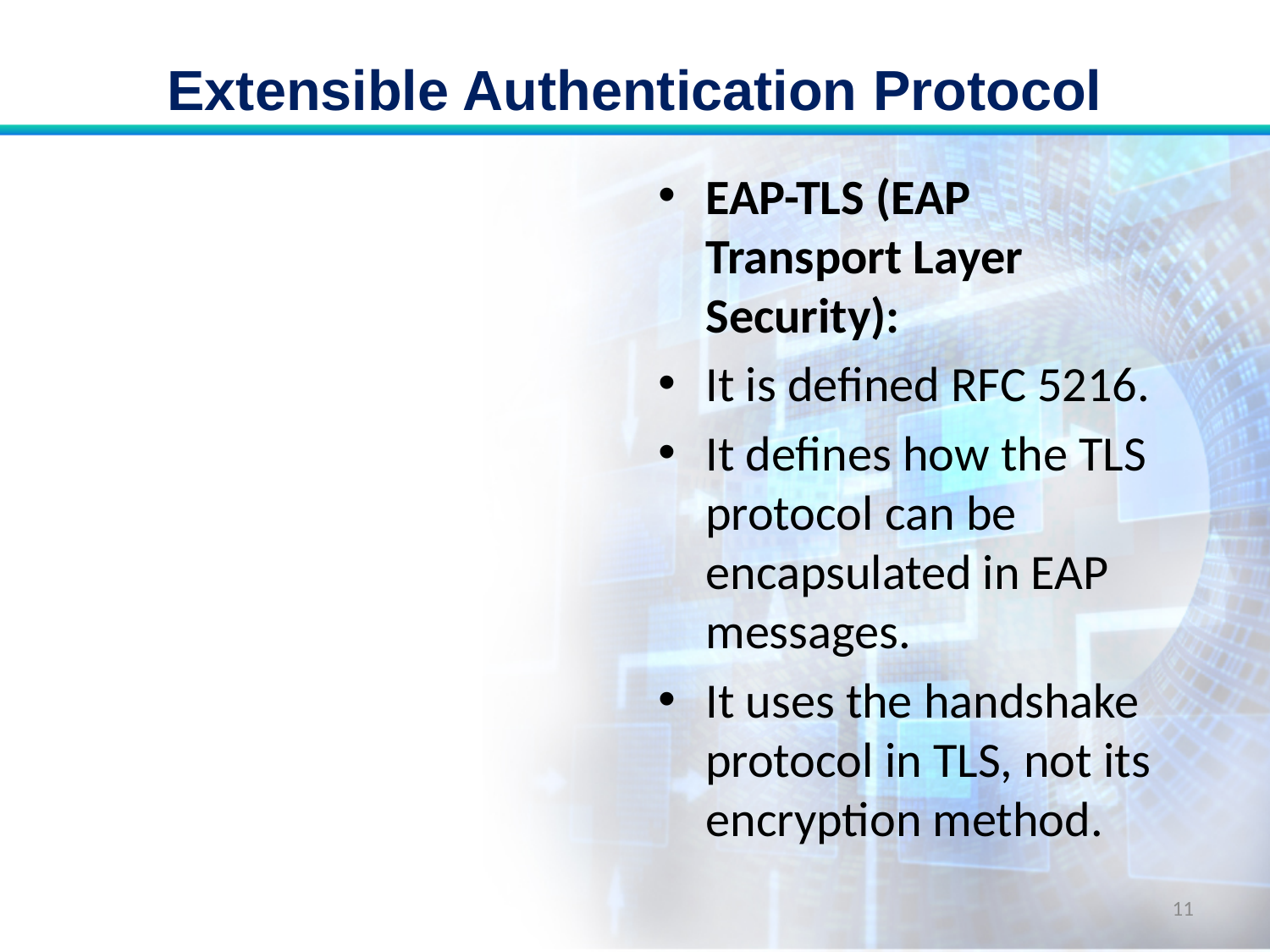

# Extensible Authentication Protocol
EAP-TLS (EAP Transport Layer Security):
It is defined RFC 5216.
It defines how the TLS protocol can be encapsulated in EAP messages.
It uses the handshake protocol in TLS, not its encryption method.
11